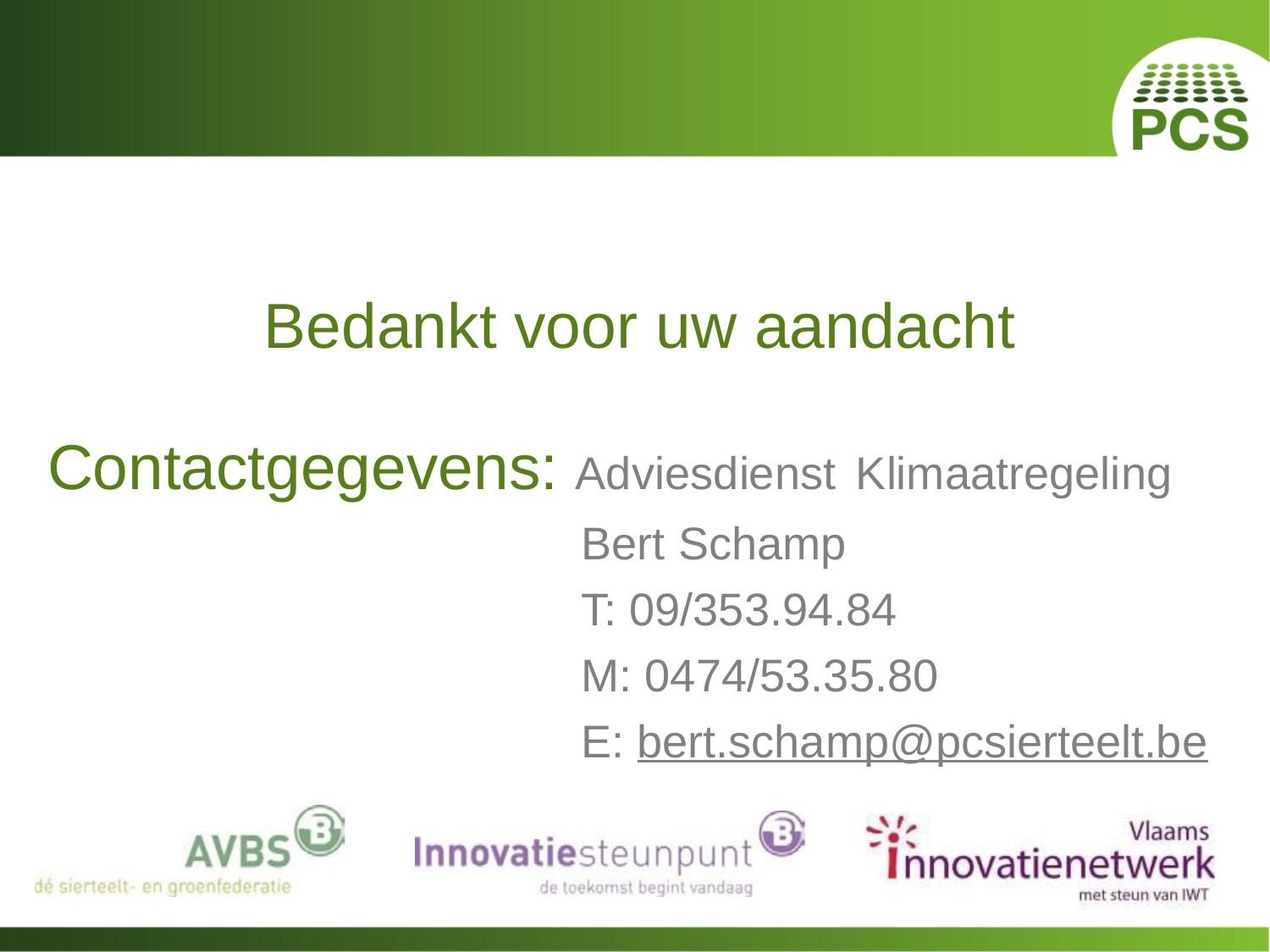

# Bedankt voor uw aandacht
Contactgegevens: Adviesdienst Klimaatregeling
Bert Schamp
T: 09/353.94.84
M: 0474/53.35.80
E: bert.schamp@pcsierteelt.be